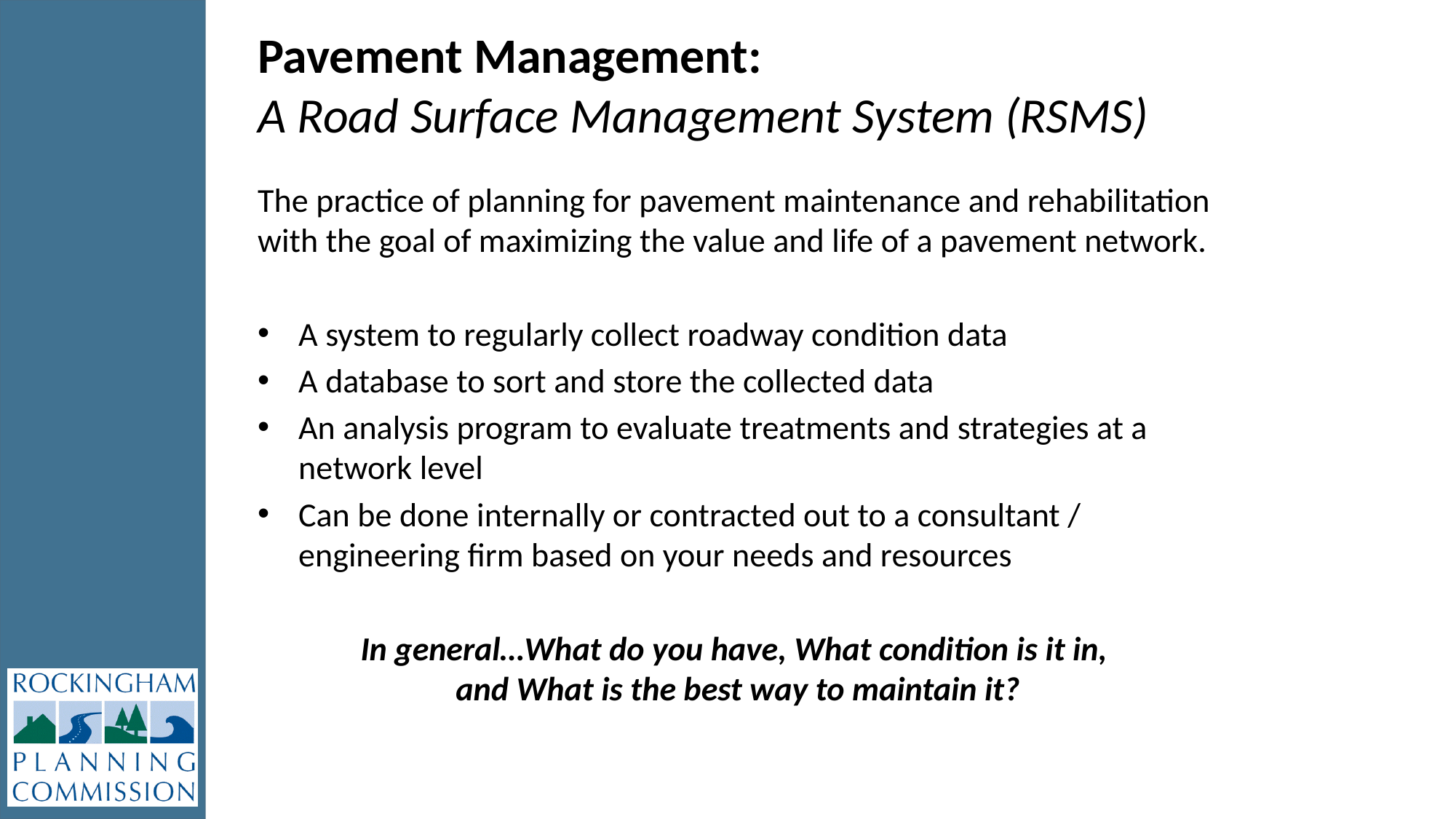

Pavement Management:
A Road Surface Management System (RSMS)
The practice of planning for pavement maintenance and rehabilitation with the goal of maximizing the value and life of a pavement network.

A system to regularly collect roadway condition data
A database to sort and store the collected data
An analysis program to evaluate treatments and strategies at a network level
Can be done internally or contracted out to a consultant / engineering firm based on your needs and resources

In general…What do you have, What condition is it in,
and What is the best way to maintain it?